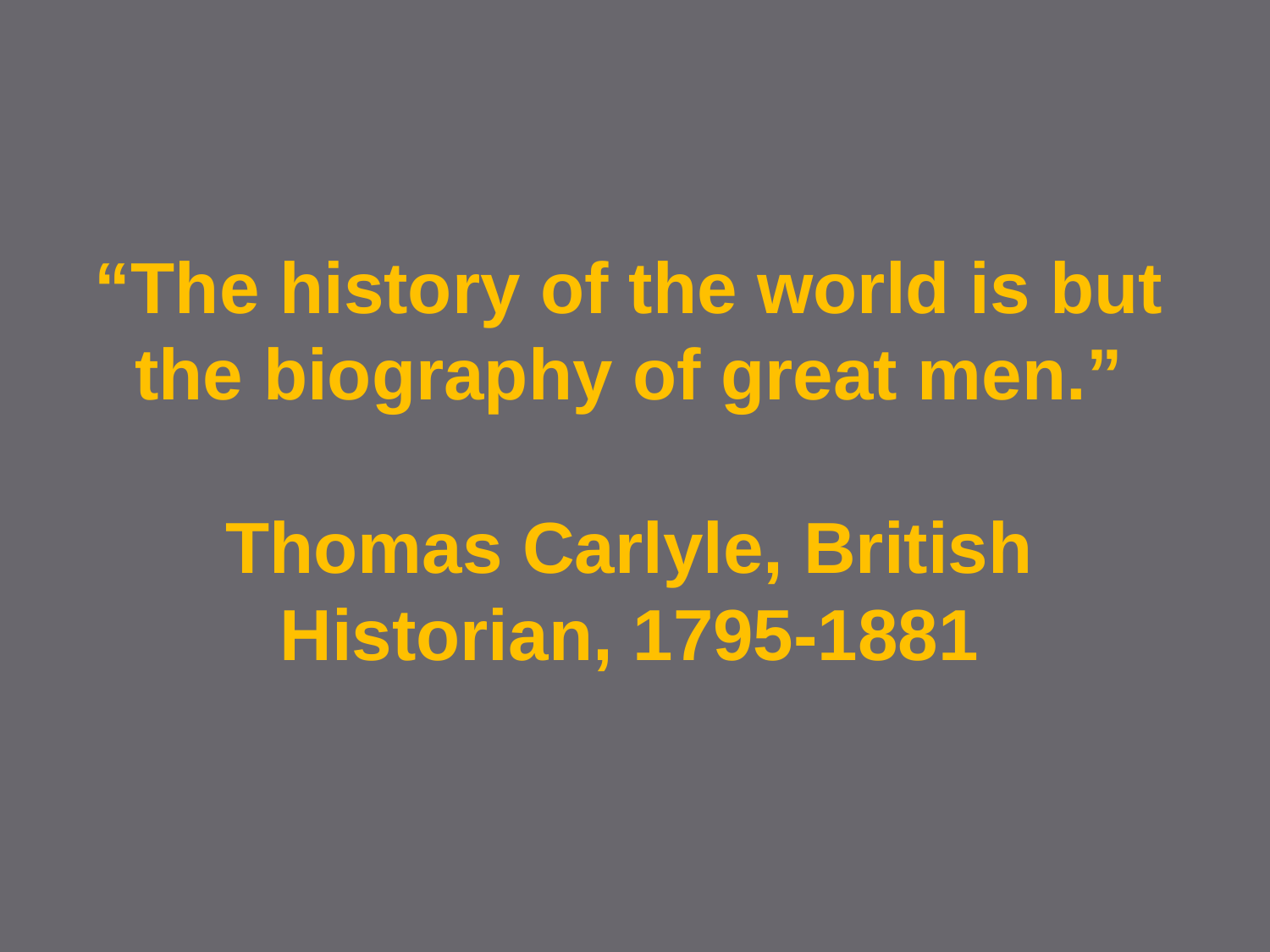

# “The history of the world is but the biography of great men.” Thomas Carlyle, British Historian, 1795-1881